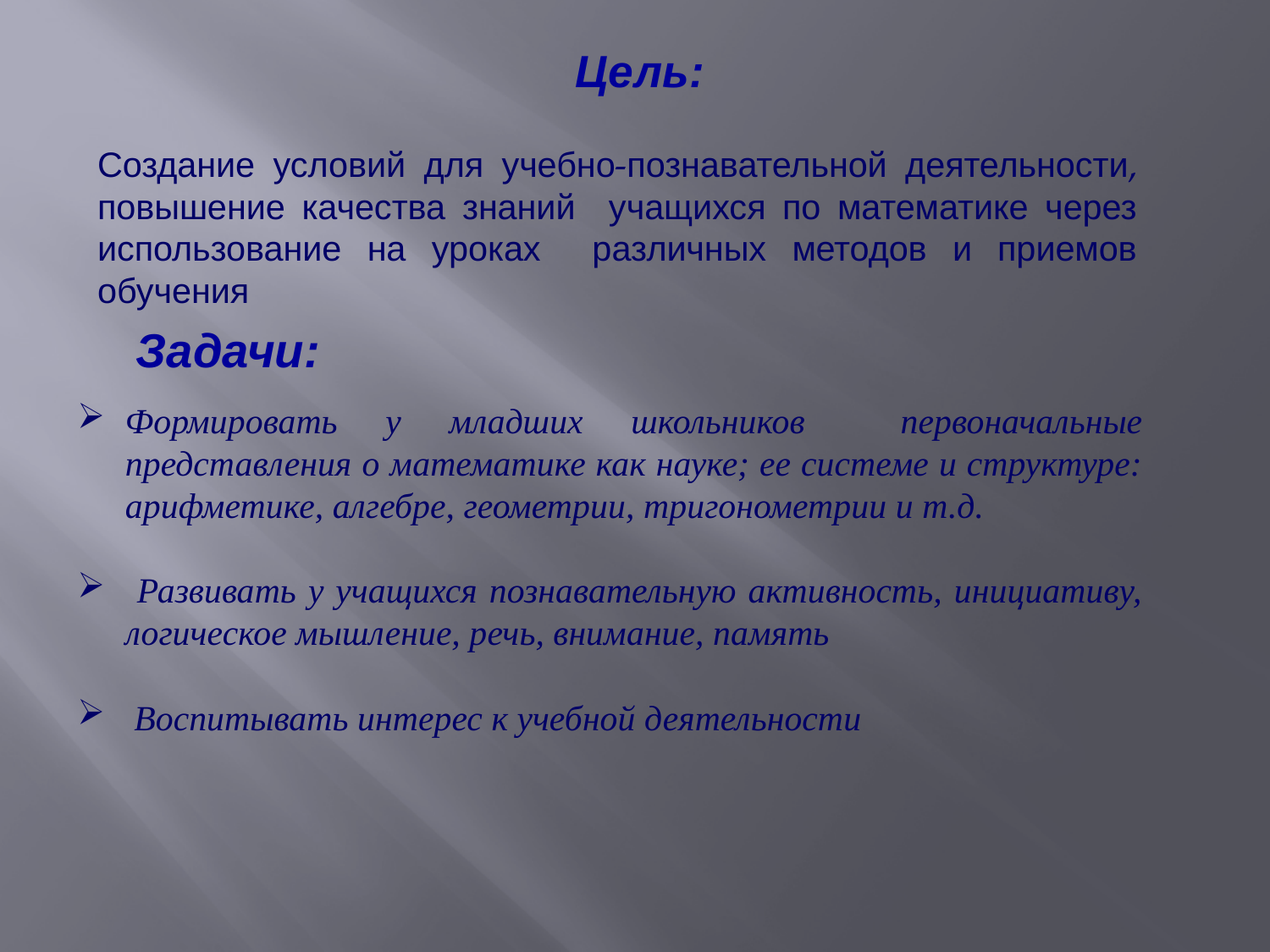

# Цель:

Создание условий для учебно-познавательной деятельности, повышение качества знаний  учащихся по математике через использование на уроках  различных методов и приемов обучения
  Задачи:

Формировать у младших школьников  первоначальные представления о математике как науке; ее системе и структуре: арифметике, алгебре, геометрии, тригонометрии и т.д.

 Развивать у учащихся познавательную активность, инициативу, логическое мышление, речь, внимание, память

 Воспитывать интерес к учебной деятельности